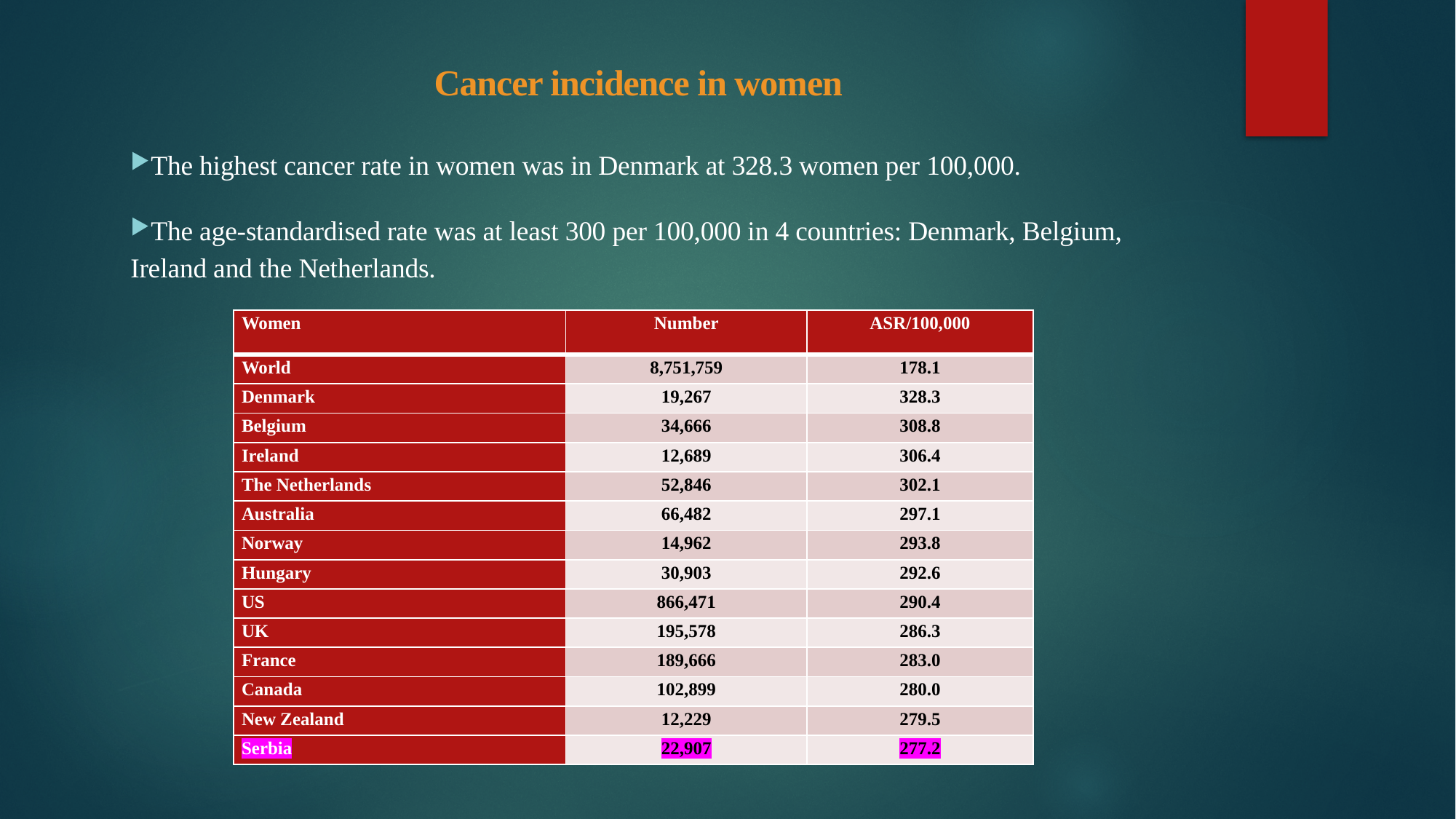

# Cancer incidence in women
The highest cancer rate in women was in Denmark at 328.3 women per 100,000.
The age-standardised rate was at least 300 per 100,000 in 4 countries: Denmark, Belgium, Ireland and the Netherlands.

| Women | Number | ASR/100,000 |
| --- | --- | --- |
| World | 8,751,759 | 178.1 |
| Denmark | 19,267 | 328.3 |
| Belgium | 34,666 | 308.8 |
| Ireland | 12,689 | 306.4 |
| The Netherlands | 52,846 | 302.1 |
| Australia | 66,482 | 297.1 |
| Norway | 14,962 | 293.8 |
| Hungary | 30,903 | 292.6 |
| US | 866,471 | 290.4 |
| UK | 195,578 | 286.3 |
| France | 189,666 | 283.0 |
| Canada | 102,899 | 280.0 |
| New Zealand | 12,229 | 279.5 |
| Serbia | 22,907 | 277.2 |